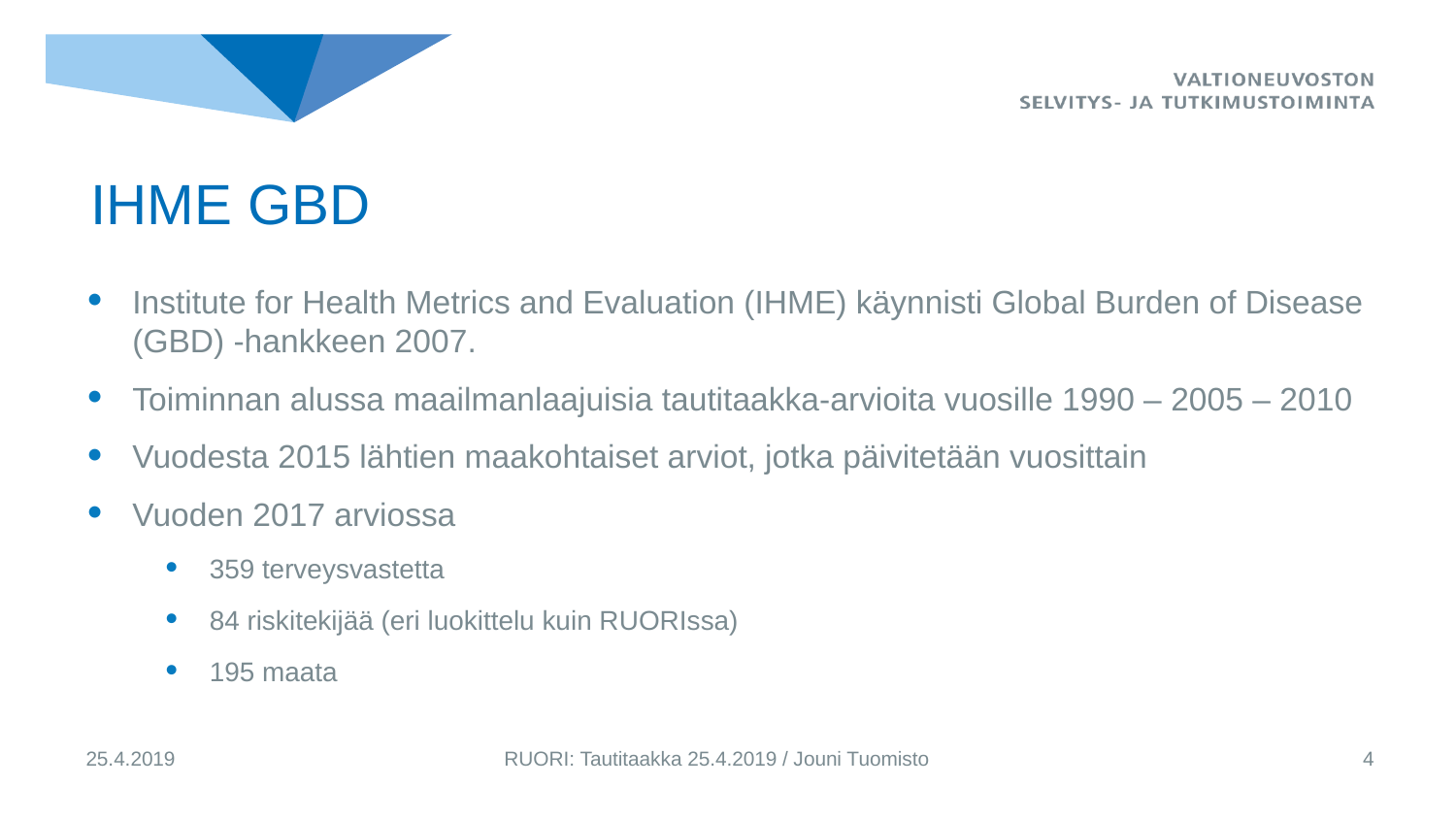

# IHME GBD
Institute for Health Metrics and Evaluation (IHME) käynnisti Global Burden of Disease (GBD) -hankkeen 2007.
Toiminnan alussa maailmanlaajuisia tautitaakka-arvioita vuosille 1990 – 2005 – 2010
Vuodesta 2015 lähtien maakohtaiset arviot, jotka päivitetään vuosittain
Vuoden 2017 arviossa
359 terveysvastetta
84 riskitekijää (eri luokittelu kuin RUORIssa)
195 maata
25.4.2019
RUORI: Tautitaakka 25.4.2019 / Jouni Tuomisto
4